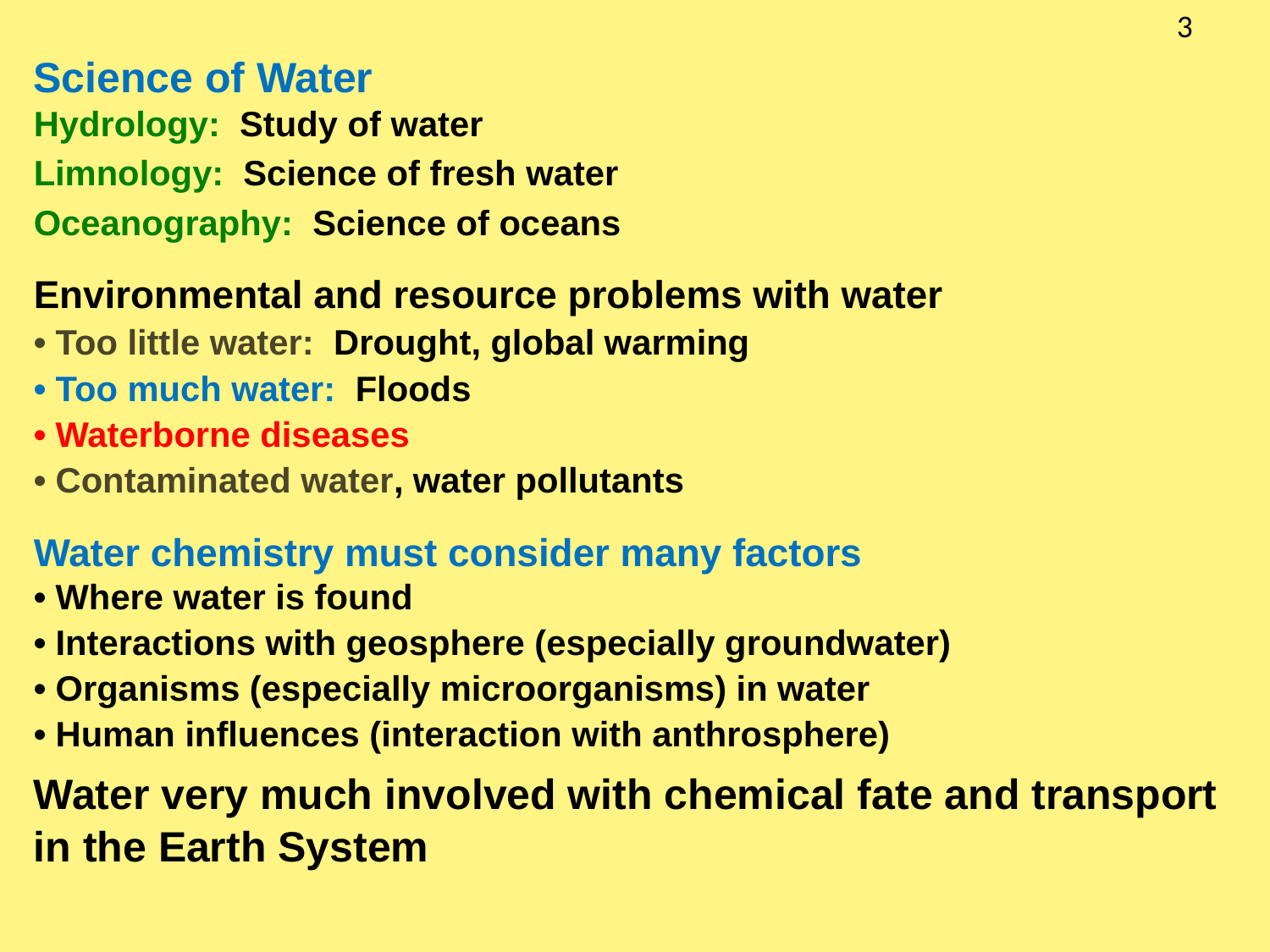

3
Science of Water
Hydrology:  Study of water
Limnology:  Science of fresh water
Oceanography:  Science of oceans
Environmental and resource problems with water
• Too little water:  Drought, global warming
• Too much water:  Floods
• Waterborne diseases
• Contaminated water, water pollutants
Water chemistry must consider many factors
• Where water is found
• Interactions with geosphere (especially groundwater)
• Organisms (especially microorganisms) in water
• Human influences (interaction with anthrosphere)
Water very much involved with chemical fate and transport in the Earth System